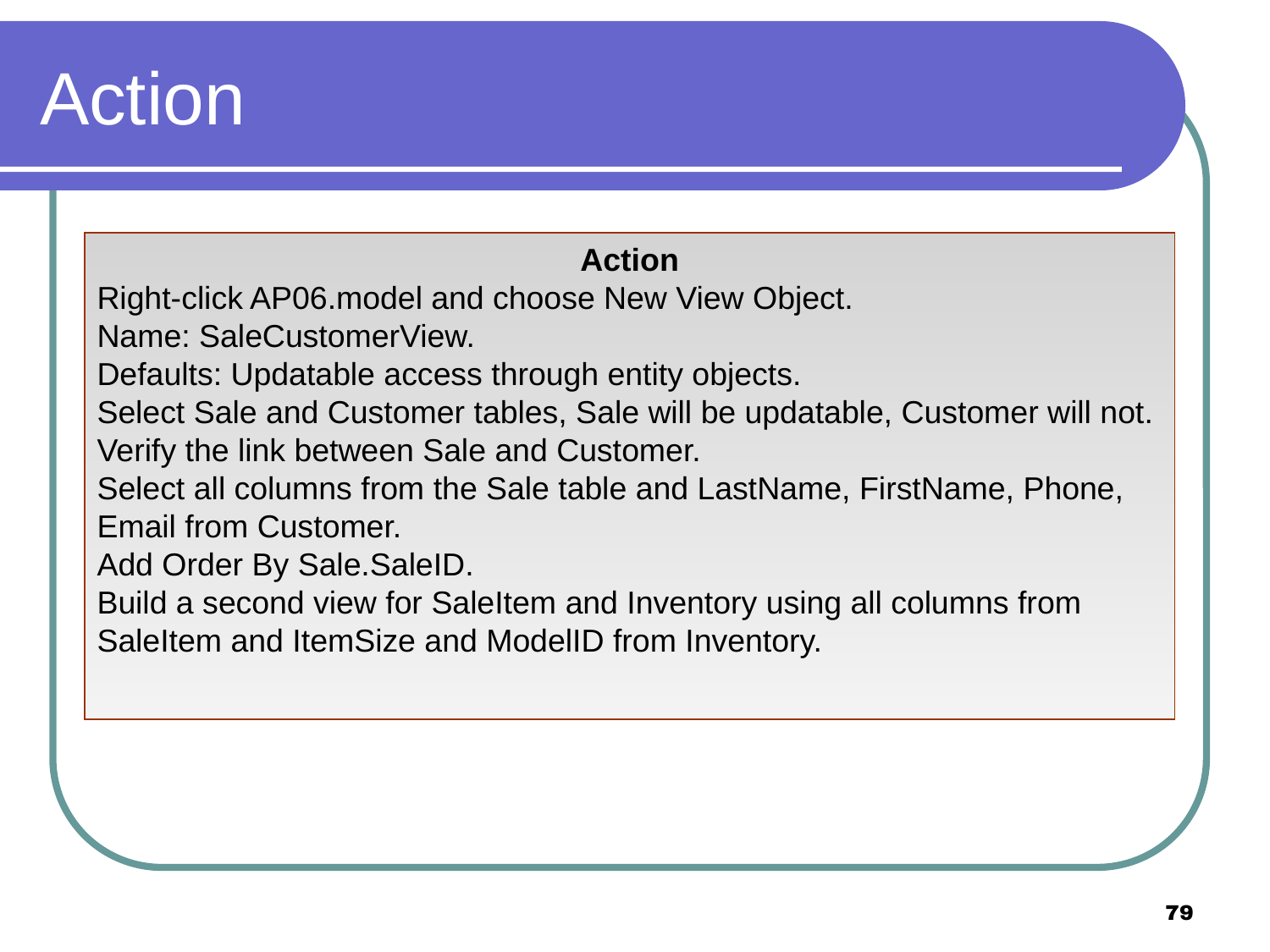

# Action
Action
Right-click AP06.model and choose New View Object.
Name: SaleCustomerView.
Defaults: Updatable access through entity objects.
Select Sale and Customer tables, Sale will be updatable, Customer will not.
Verify the link between Sale and Customer.
Select all columns from the Sale table and LastName, FirstName, Phone, Email from Customer.
Add Order By Sale.SaleID.
Build a second view for SaleItem and Inventory using all columns from SaleItem and ItemSize and ModelID from Inventory.
79